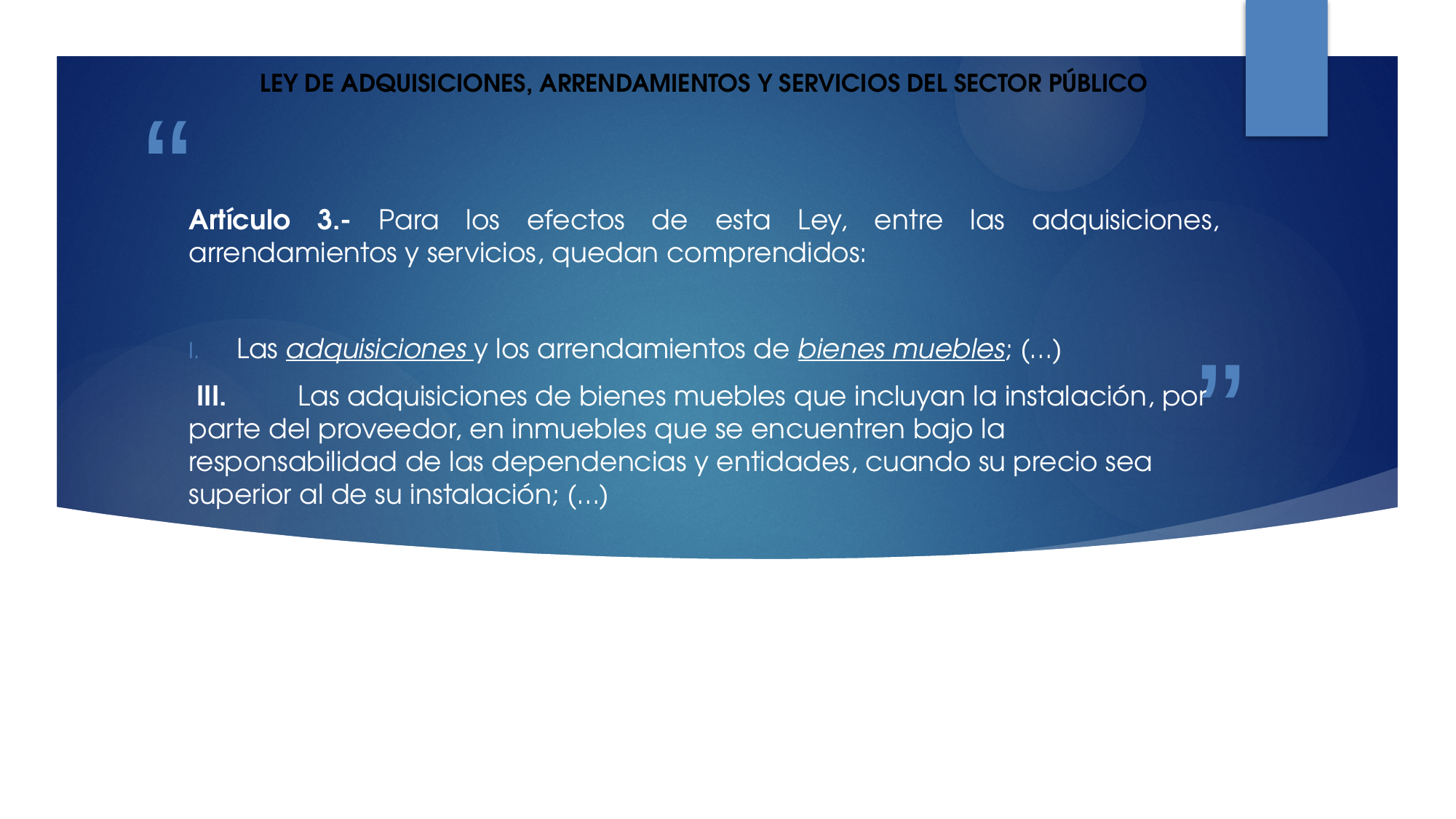

LEY DE ADQUISICIONES, ARRENDAMIENTOS Y SERVICIOS DEL SECTOR PÚBLICO

Artículo 3.- Para los efectos de esta Ley, entre las adquisiciones, arrendamientos y servicios, quedan comprendidos:

Las adquisiciones y los arrendamientos de bienes muebles; (…)
 III. 	Las adquisiciones de bienes muebles que incluyan la instalación, por parte del proveedor, en inmuebles que se encuentren bajo la responsabilidad de las dependencias y entidades, cuando su precio sea superior al de su instalación; (…)